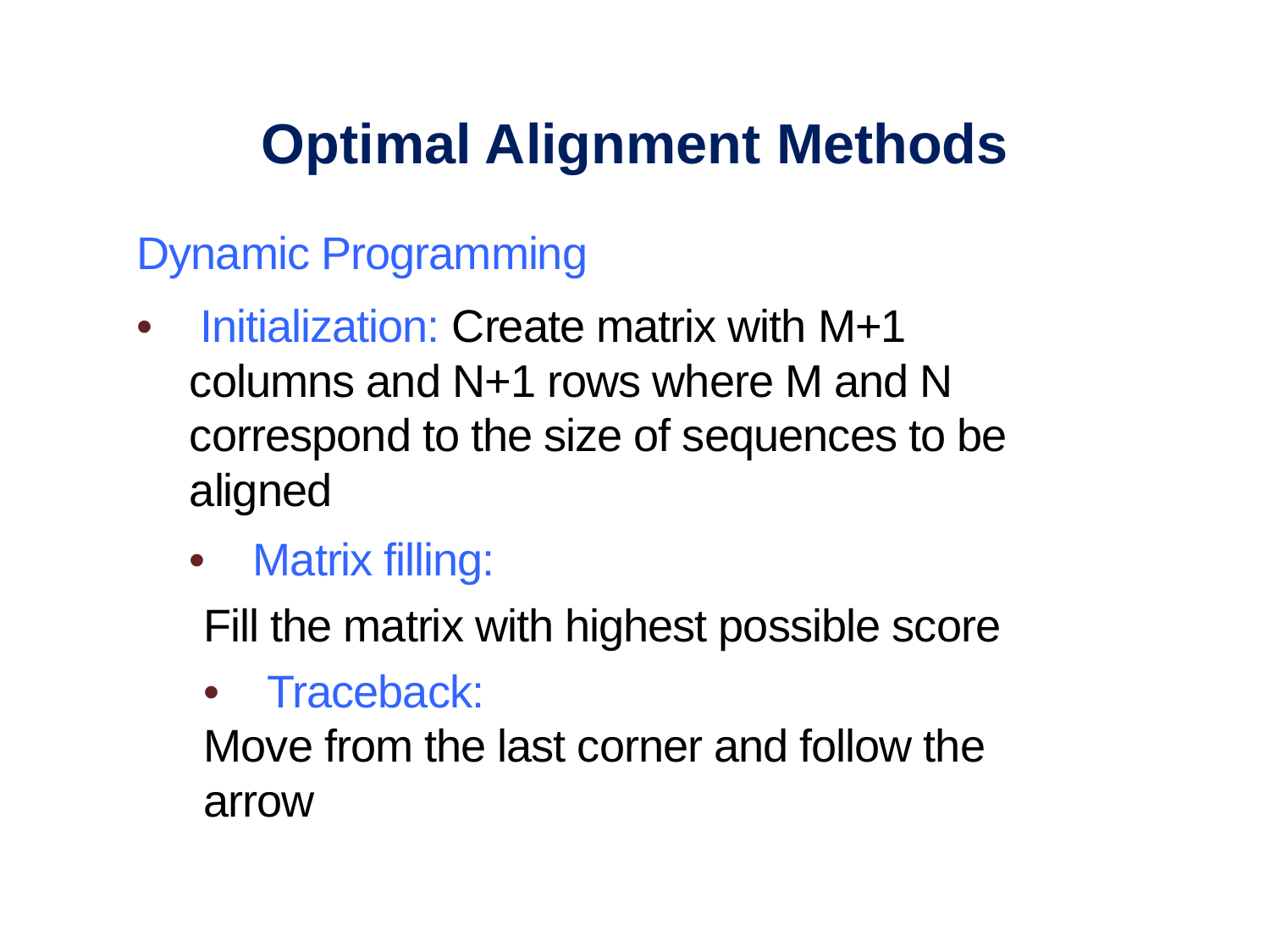

Optimal Alignment Methods
Dynamic Programming
•    Initialization: Create matrix with M+1 columns and N+1 rows where M and N correspond to the size of sequences to be aligned
•    Matrix filling:
Fill the matrix with highest possible score
•    Traceback:
Move from the last corner and follow the arrow